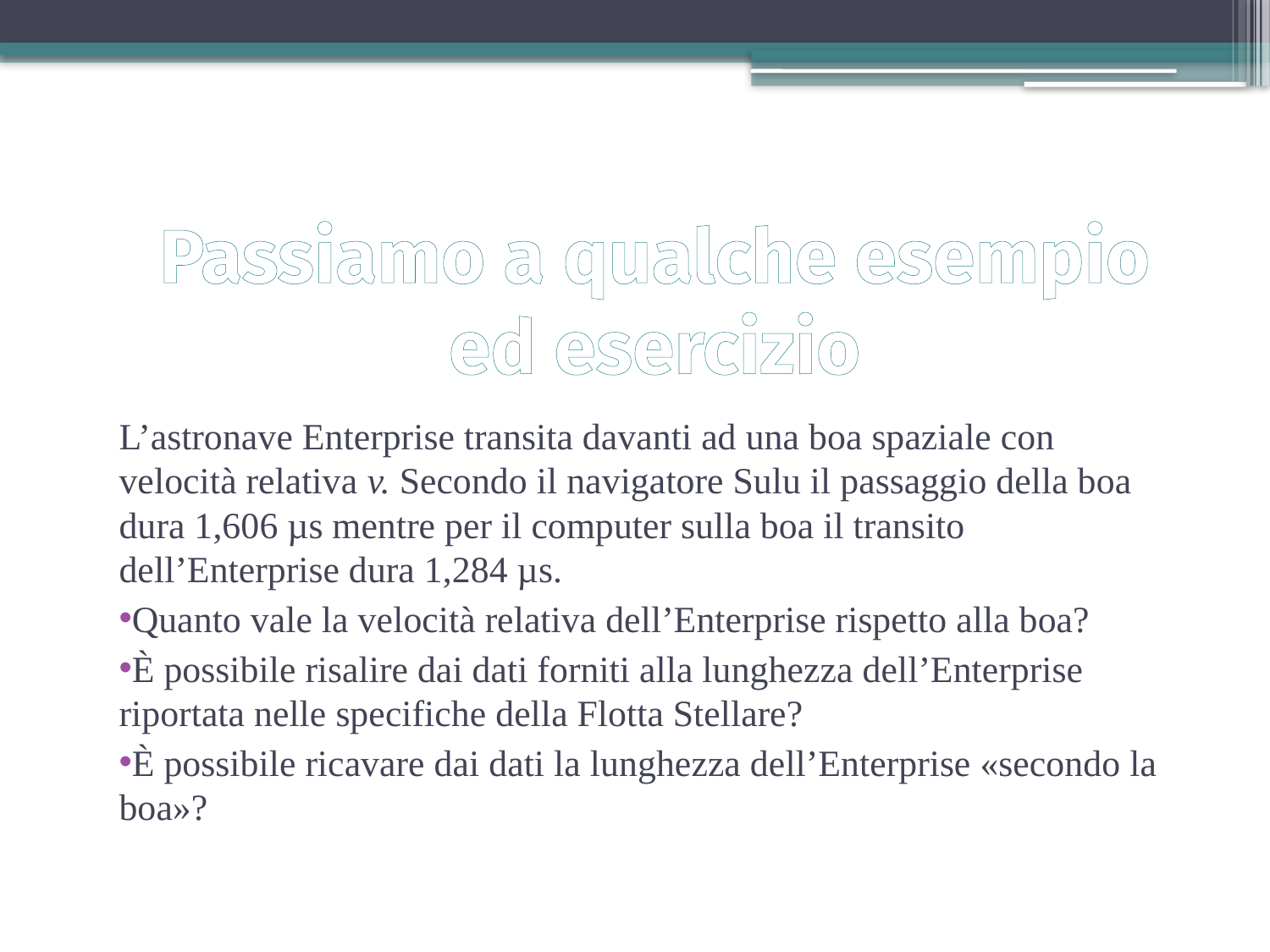

# Passiamo a qualche esempio ed esercizio
L’astronave Enterprise transita davanti ad una boa spaziale con velocità relativa v. Secondo il navigatore Sulu il passaggio della boa dura 1,606 µs mentre per il computer sulla boa il transito dell’Enterprise dura 1,284 µs.
Quanto vale la velocità relativa dell’Enterprise rispetto alla boa?
È possibile risalire dai dati forniti alla lunghezza dell’Enterprise riportata nelle specifiche della Flotta Stellare?
È possibile ricavare dai dati la lunghezza dell’Enterprise «secondo la boa»?